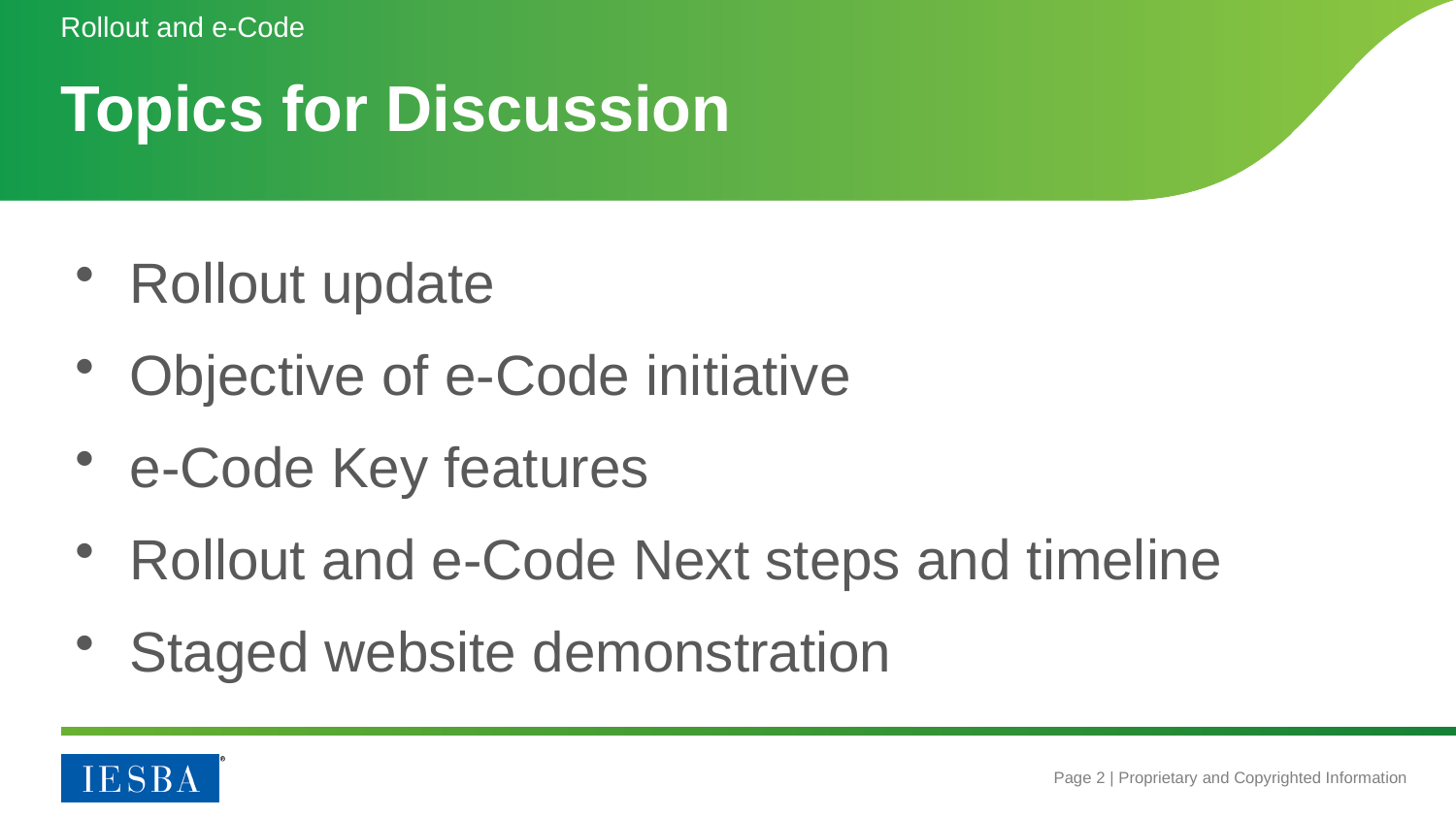

Rollout and e-Code
# Topics for Discussion
Rollout update
Objective of e-Code initiative
e-Code Key features
Rollout and e-Code Next steps and timeline
Staged website demonstration